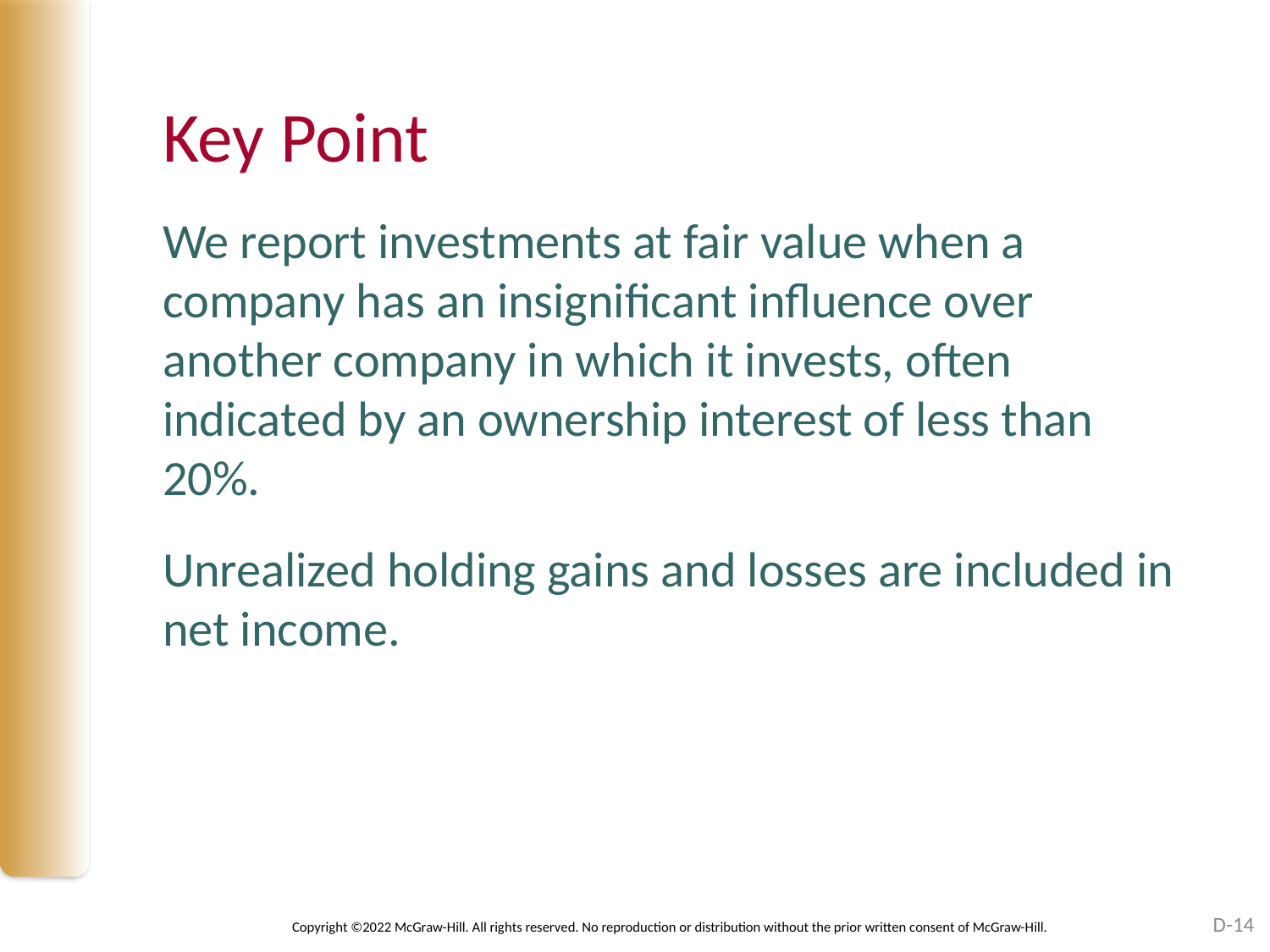

# Key Point
We report investments at fair value when a company has an insignificant influence over another company in which it invests, often indicated by an ownership interest of less than 20%.
Unrealized holding gains and losses are included in net income.

D-14
Copyright ©2022 McGraw-Hill. All rights reserved. No reproduction or distribution without the prior written consent of McGraw-Hill.